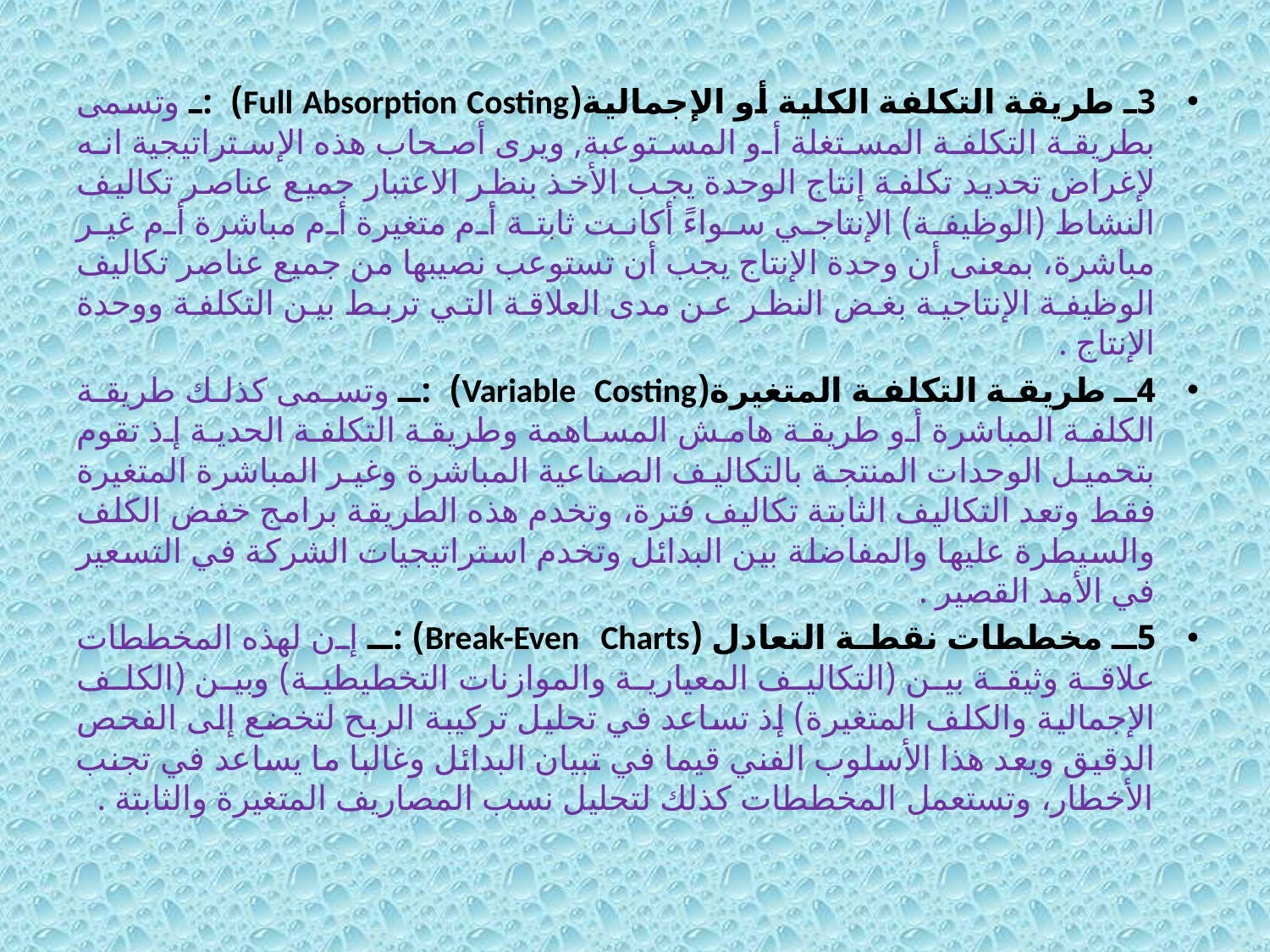

3ـ طريقة التكلفة الكلية أو الإجمالية(Full Absorption Costing)  :ـ وتسمى بطريقة التكلفة المستغلة أو المستوعبة, ويرى أصحاب هذه الإستراتيجية انه لإغراض تحديد تكلفة إنتاج الوحدة يجب الأخذ بنظر الاعتبار جميع عناصر تكاليف النشاط (الوظيفة) الإنتاجي سواءً أكانت ثابتة أم متغيرة أم مباشرة أم غير مباشرة، بمعنى أن وحدة الإنتاج يجب أن تستوعب نصيبها من جميع عناصر تكاليف الوظيفة الإنتاجية بغض النظر عن مدى العلاقة التي تربط بين التكلفة ووحدة الإنتاج .
4ـ طريقة التكلفة المتغيرة(Variable Costing)  :ـ وتسمى كذلك طريقة الكلفة المباشرة أو طريقة هامش المساهمة وطريقة التكلفة الحدية إذ تقوم بتحميل الوحدات المنتجة بالتكاليف الصناعية المباشرة وغير المباشرة المتغيرة فقط وتعد التكاليف الثابتة تكاليف فترة، وتخدم هذه الطريقة برامج خفض الكلف والسيطرة عليها والمفاضلة بين البدائل وتخدم استراتيجيات الشركة في التسعير في الأمد القصير .
5ـ مخططات نقطة التعادل (Break-Even Charts) :ـ إن لهذه المخططات علاقة وثيقة بين (التكاليف المعيارية والموازنات التخطيطية) وبين (الكلف الإجمالية والكلف المتغيرة) إذ تساعد في تحليل تركيبة الربح لتخضع إلى الفحص الدقيق ويعد هذا الأسلوب الفني قيما في تبيان البدائل وغالبا ما يساعد في تجنب الأخطار، وتستعمل المخططات كذلك لتحليل نسب المصاريف المتغيرة والثابتة .